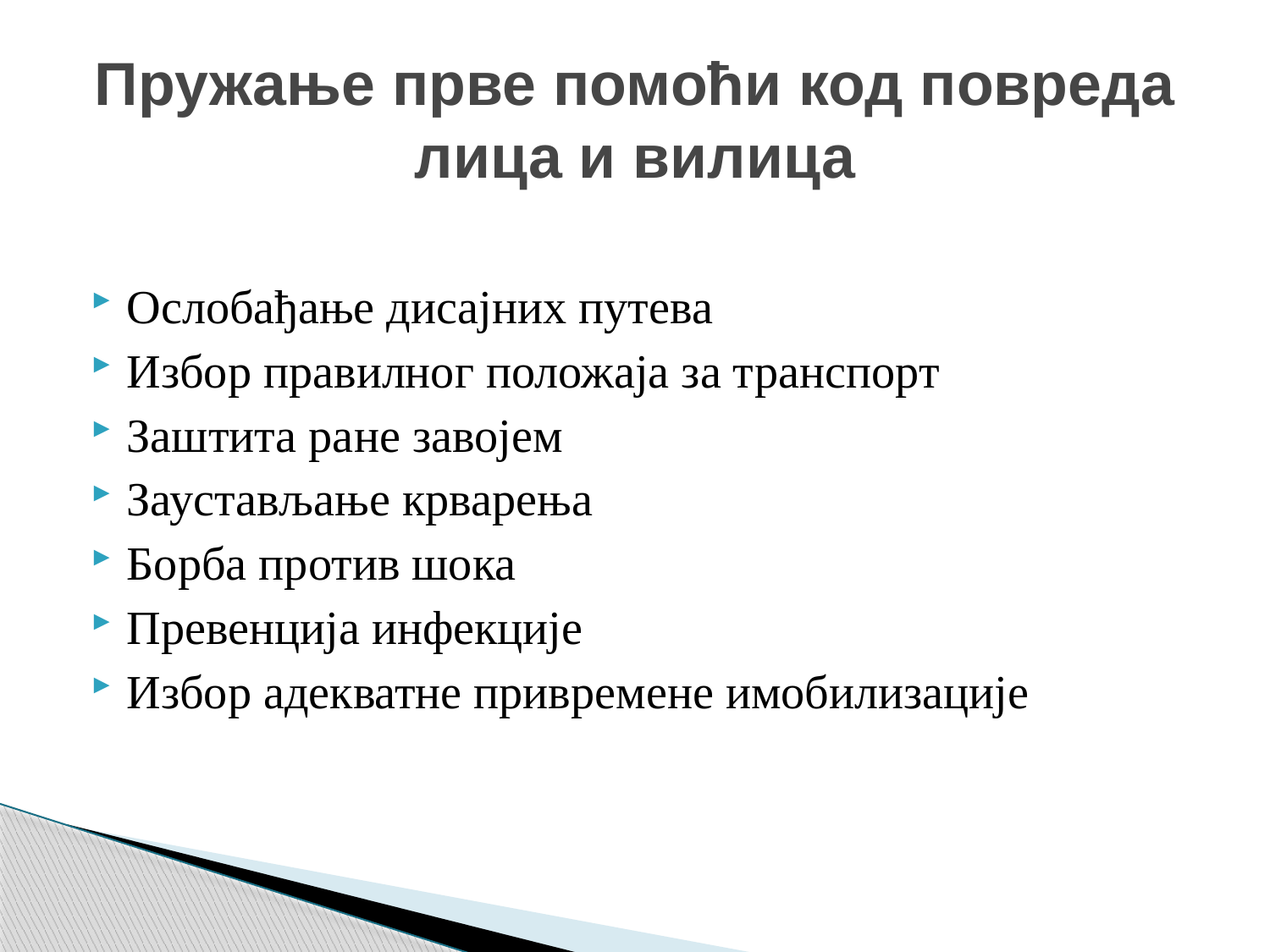

# Пружање прве помоћи код повреда лица и вилица

Ослобађање дисајних путева
Избор правилног положаја за транспорт
Заштита ране завојем
Заустављање крварења
Борба против шока
Превенција инфекције
Избор адекватне привремене имобилизације